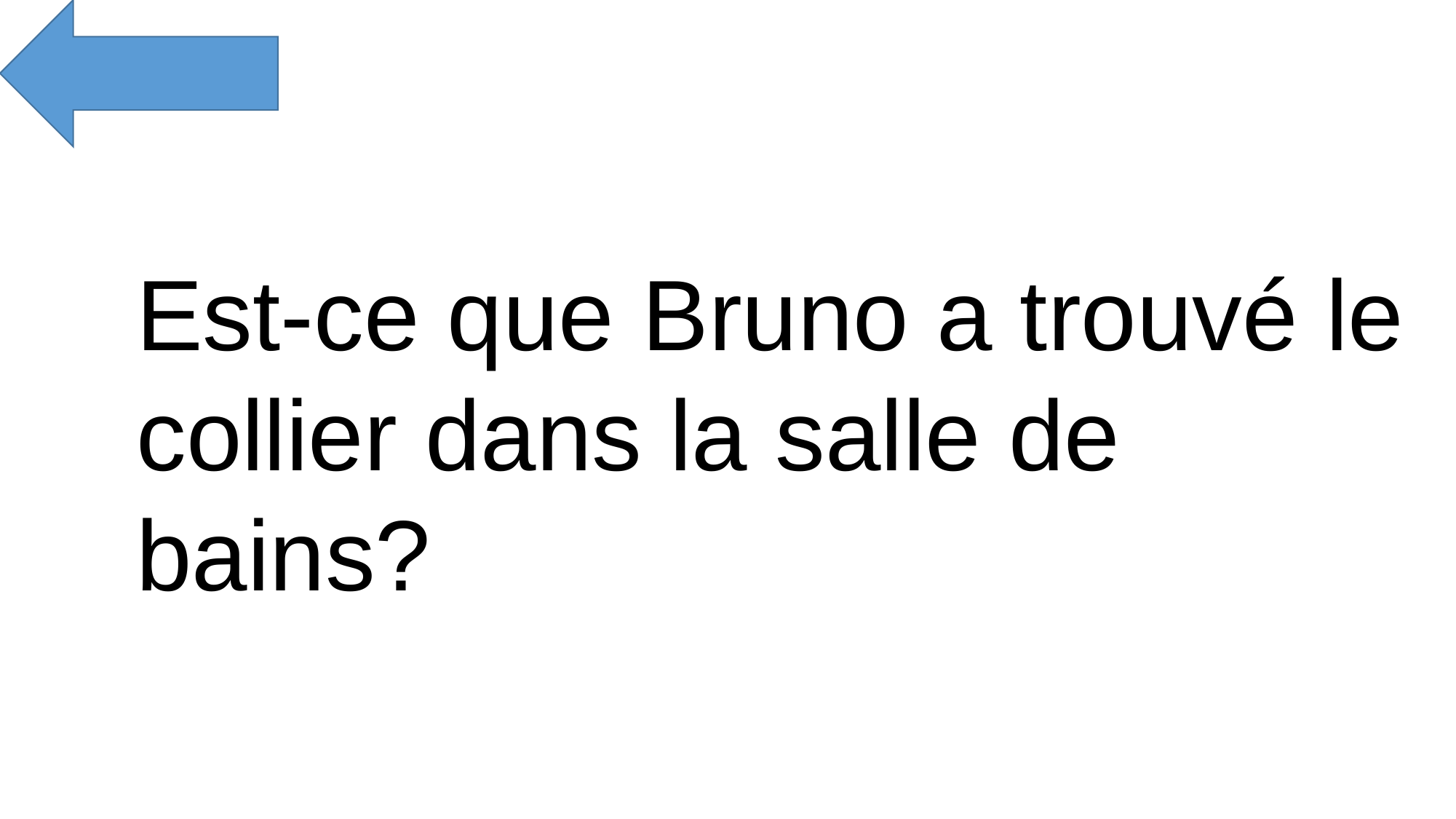

Est-ce que Bruno a trouvé le collier dans la salle de bains?